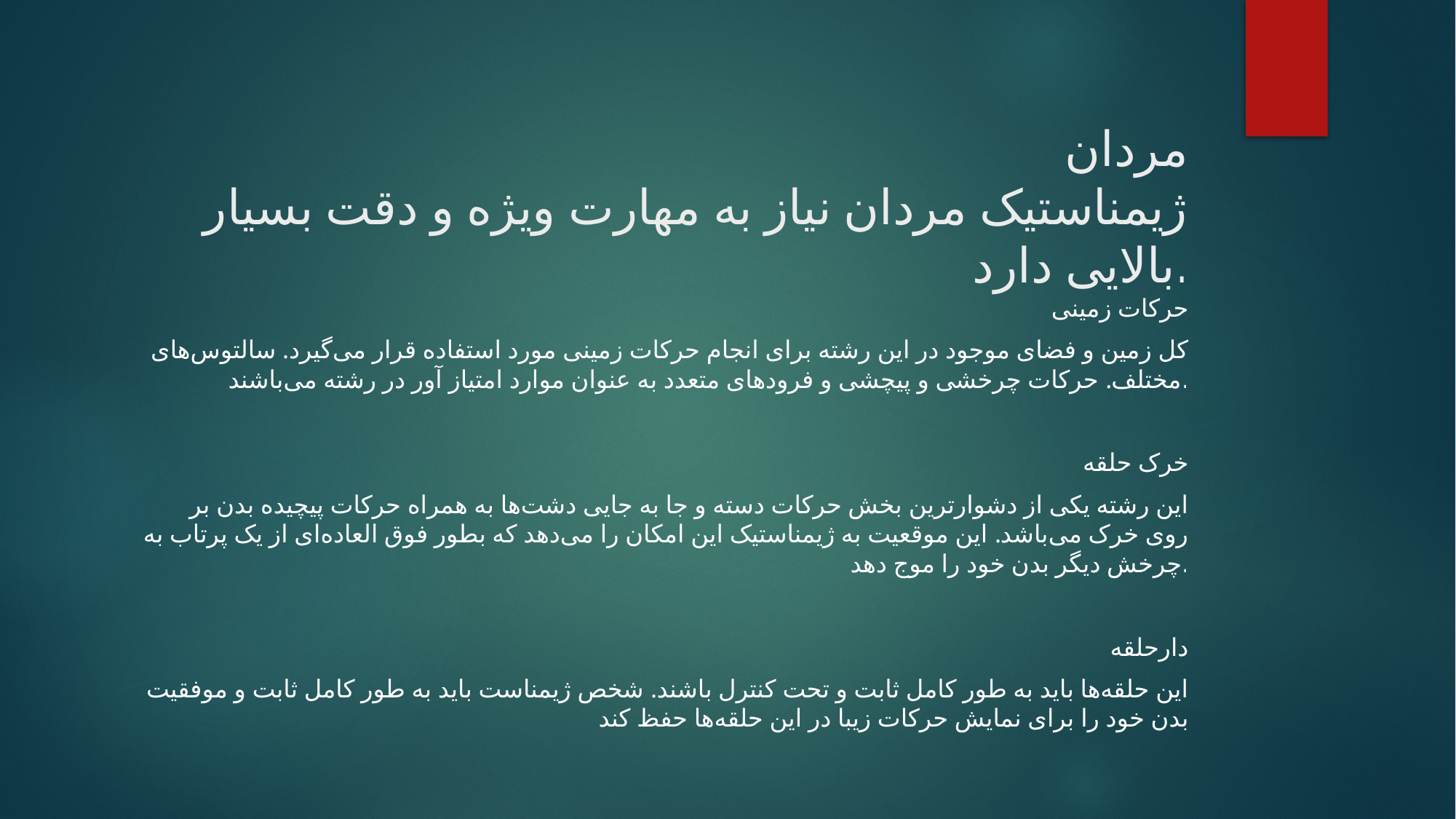

# مردان ژیمناستیک مردان نیاز به مهارت ویژه و دقت بسیار بالایی دارد.

حرکات زمینی
کل زمین و فضای موجود در این رشته برای انجام حرکات زمینی مورد استفاده قرار می‌گیرد. سالتوس‌های مختلف. حرکات چرخشی و پیچشی و فرودهای متعدد به عنوان موارد امتیاز آور در رشته می‌باشند.

خرک حلقه
این رشته یکی از دشوارترین بخش حرکات دسته و جا به جایی دشت‌ها به همراه حرکات پیچیده بدن بر روی خرک می‌باشد. این موقعیت به ژیمناستیک این امکان را می‌دهد که بطور فوق العاده‌ای از یک پرتاب به چرخش دیگر بدن خود را موج دهد.

دارحلقه
این حلقه‌ها باید به طور کامل ثابت و تحت کنترل باشند. شخص ژیمناست باید به طور کامل ثابت و موفقیت بدن خود را برای نمایش حرکات زیبا در این حلقه‌ها حفظ کند